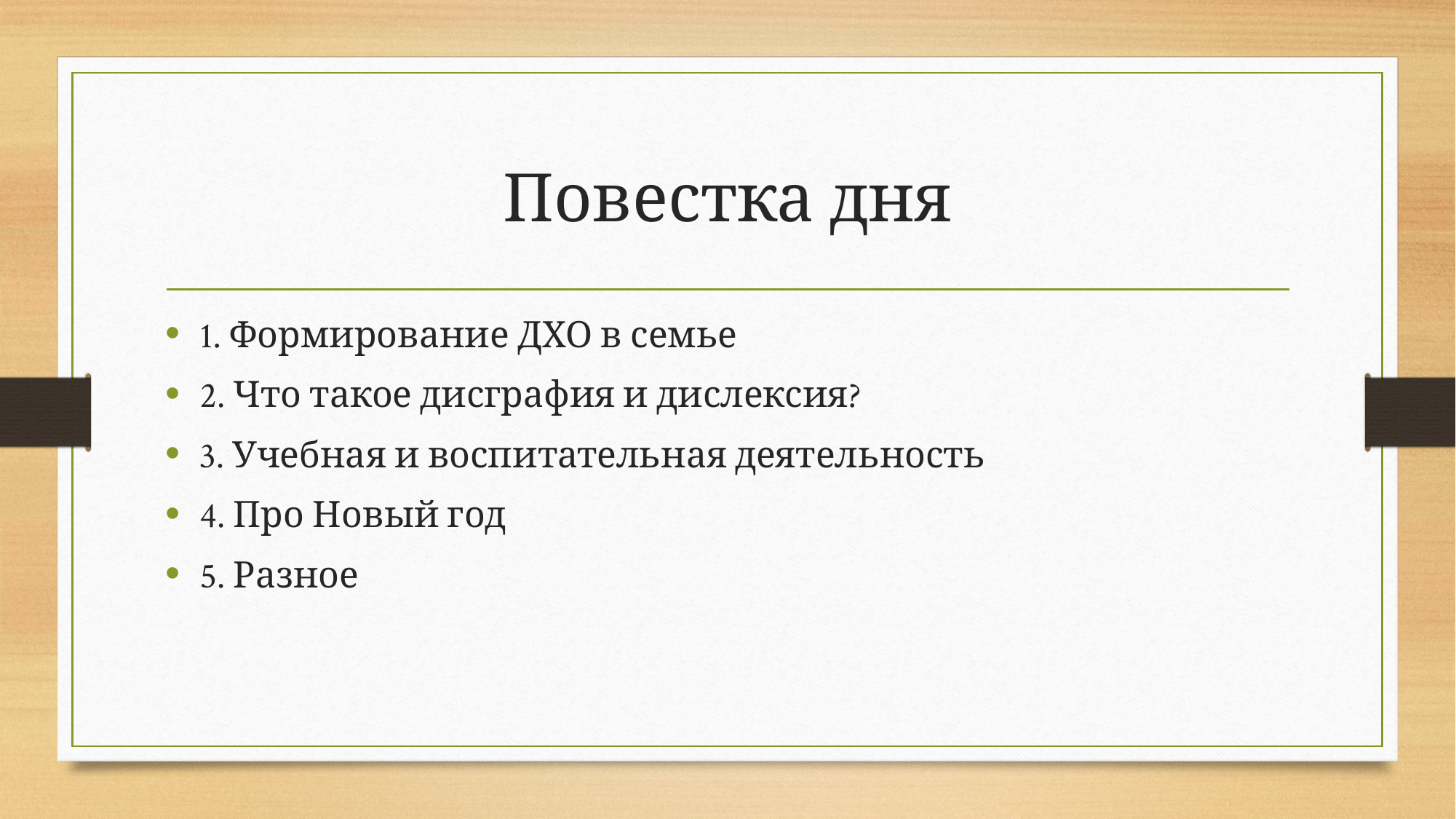

# Повестка дня
1. Формирование ДХО в семье
2. Что такое дисграфия и дислексия?
3. Учебная и воспитательная деятельность
4. Про Новый год
5. Разное